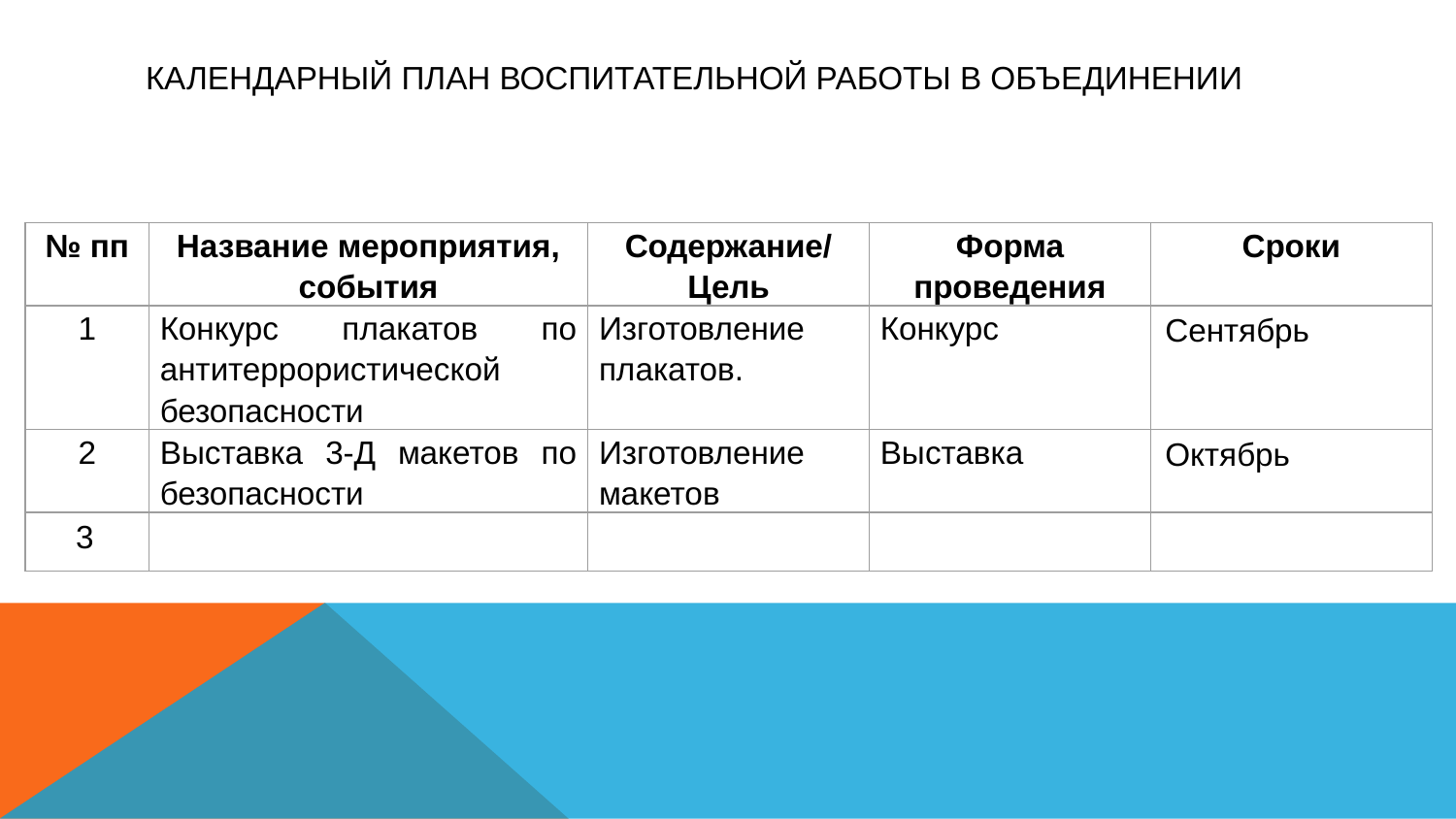

# Календарный план воспитательной работы в объединении
| № пп | Название мероприятия, события | Содержание/ Цель | Форма проведения | Сроки |
| --- | --- | --- | --- | --- |
| 1 | Конкурс плакатов по антитеррористической безопасности | Изготовление плакатов. | Конкурс | Сентябрь |
| 2 | Выставка 3-Д макетов по безопасности | Изготовление макетов | Выставка | Октябрь |
| 3 |  |  |  |  |